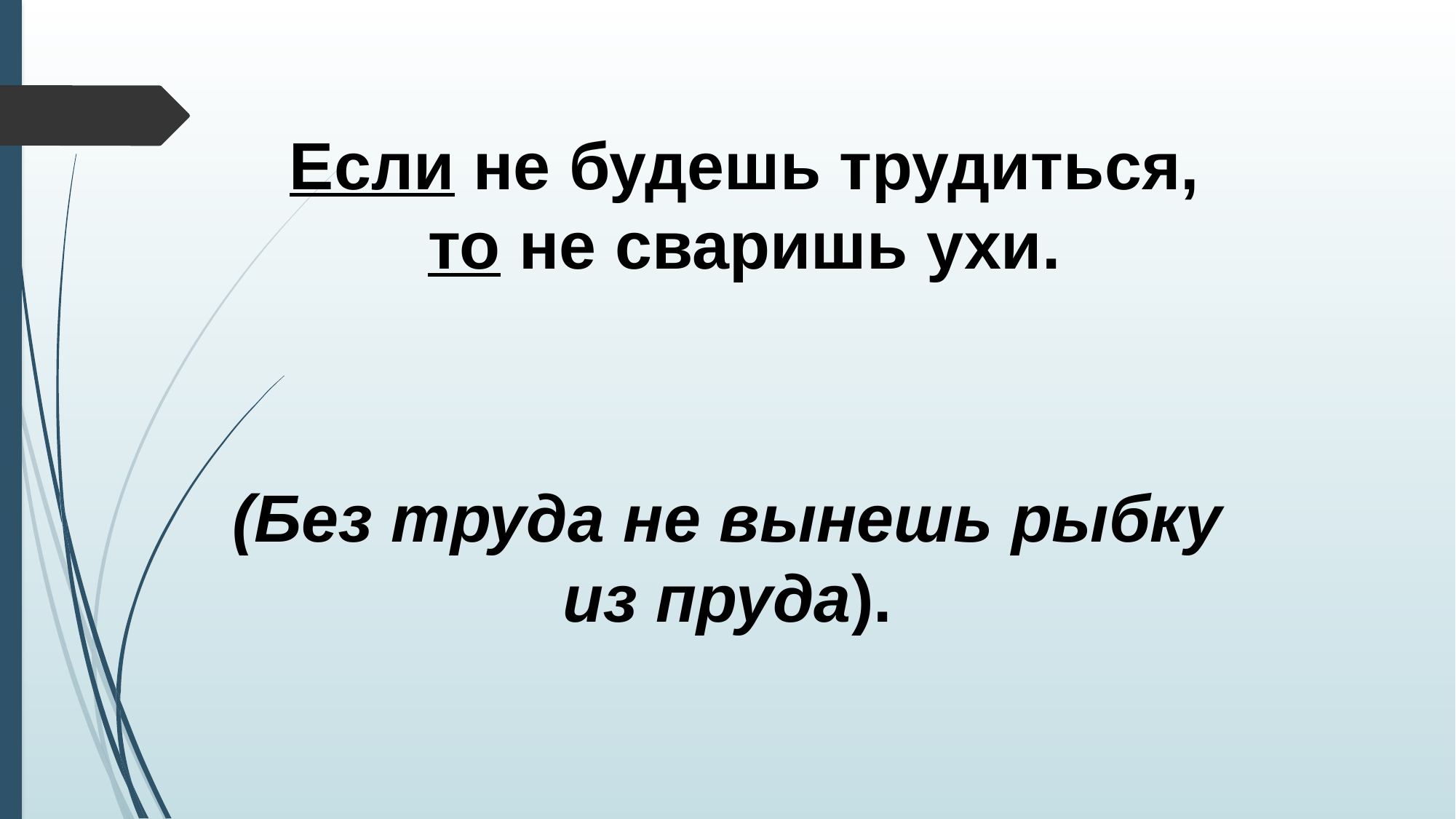

Если не будешь трудиться, то не сваришь ухи.
(Без труда не вынешь рыбку из пруда).